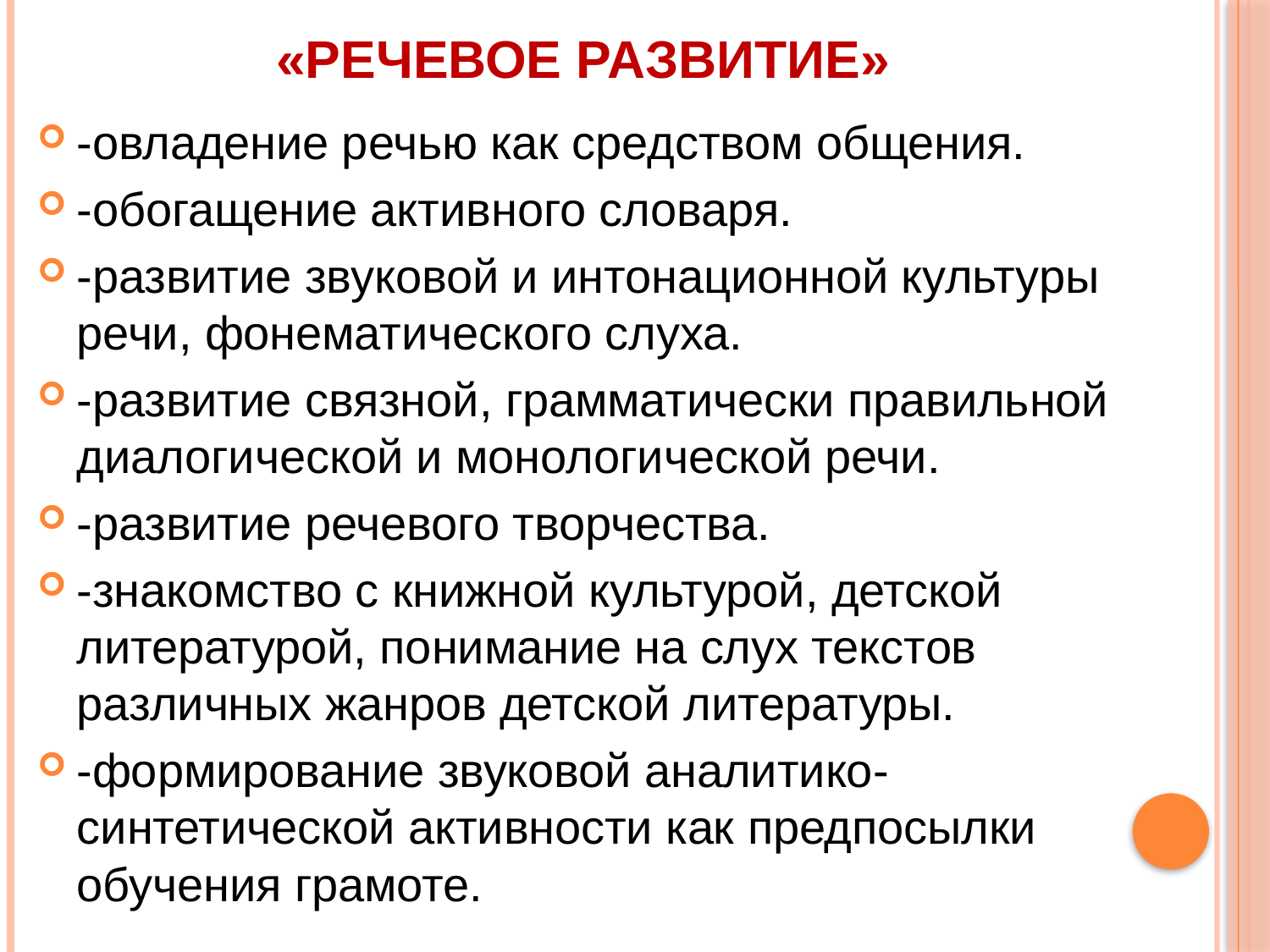

# «Речевое развитие»
-овладение речью как средством общения.
-обогащение активного словаря.
-развитие звуковой и интонационной культуры речи, фонематического слуха.
-развитие связной, грамматически правильной диалогической и монологической речи.
-развитие речевого творчества.
-знакомство с книжной культурой, детской литературой, понимание на слух текстов различных жанров детской литературы.
-формирование звуковой аналитико-синтетической активности как предпосылки обучения грамоте.